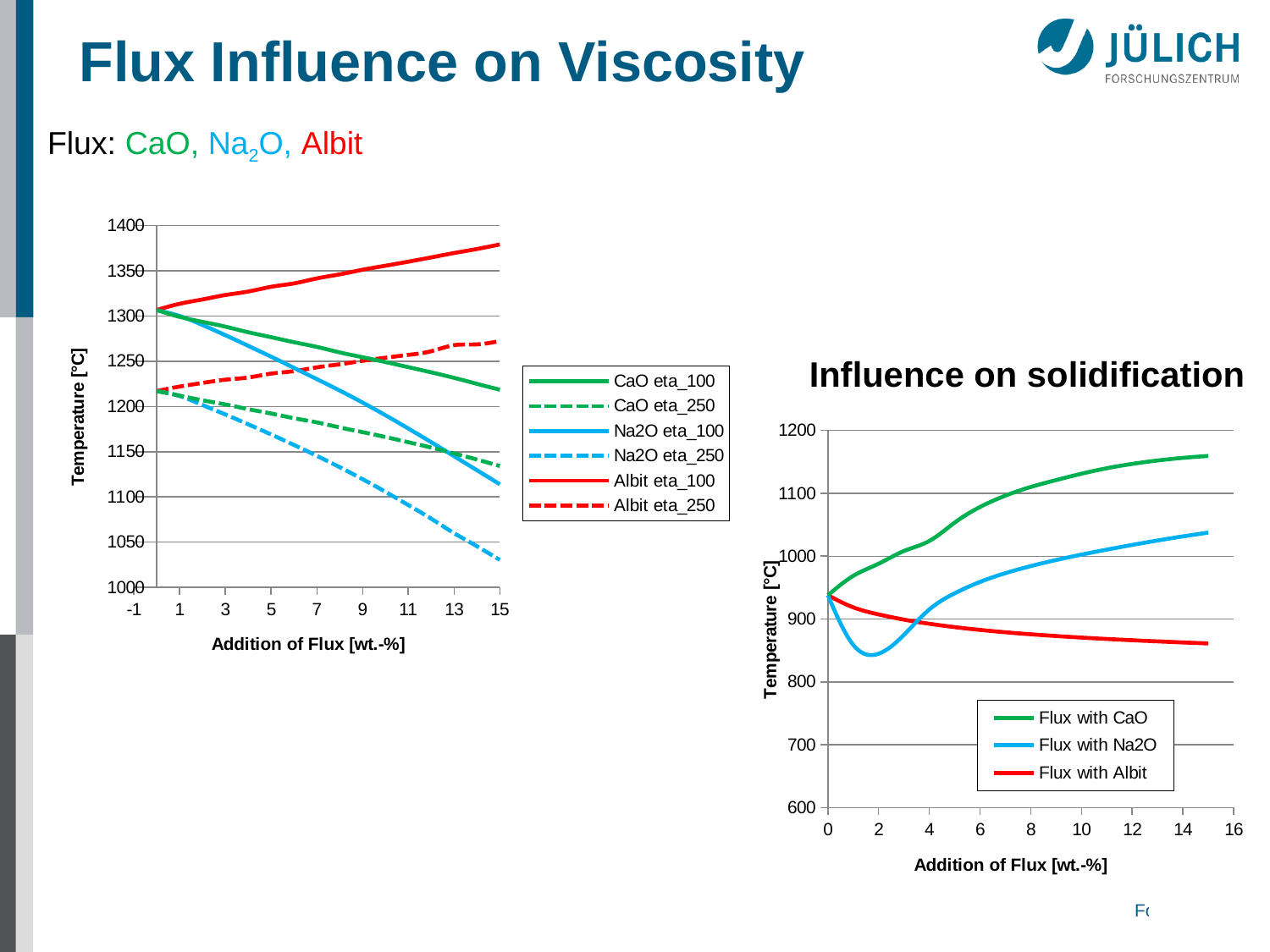

# Flux Influence on Viscosity
Flux: CaO, Na2O, Albit

### Chart

| Category |  |  |  |  |  |  |
|---|---|---|---|---|---|---|
Influence on solidification

### Chart

| Category | Flux with CaO | Flux with Na2O | Flux with Albit |
|---|---|---|---|